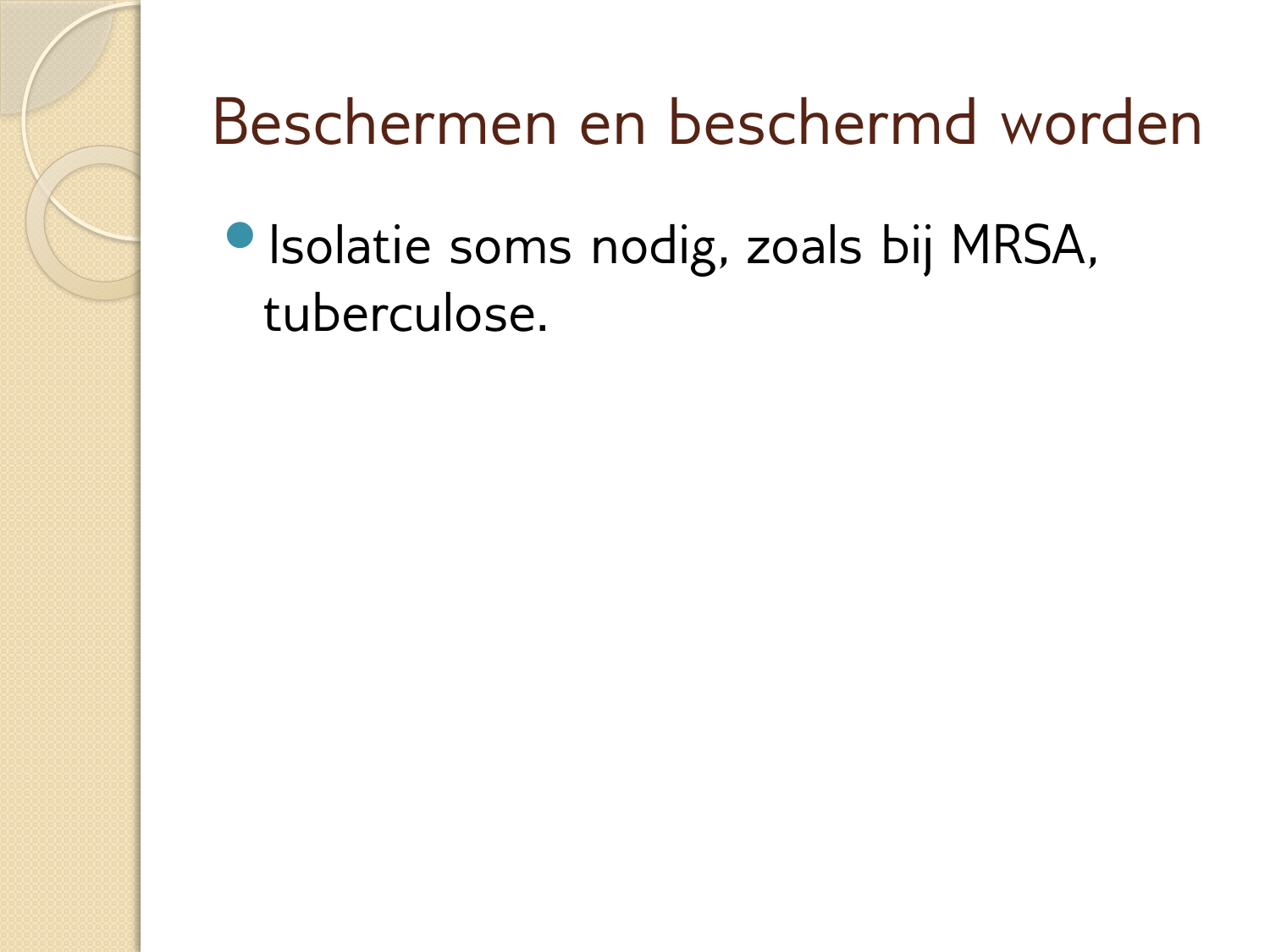

# Beschermen en beschermd worden
Isolatie soms nodig, zoals bij MRSA, tuberculose.